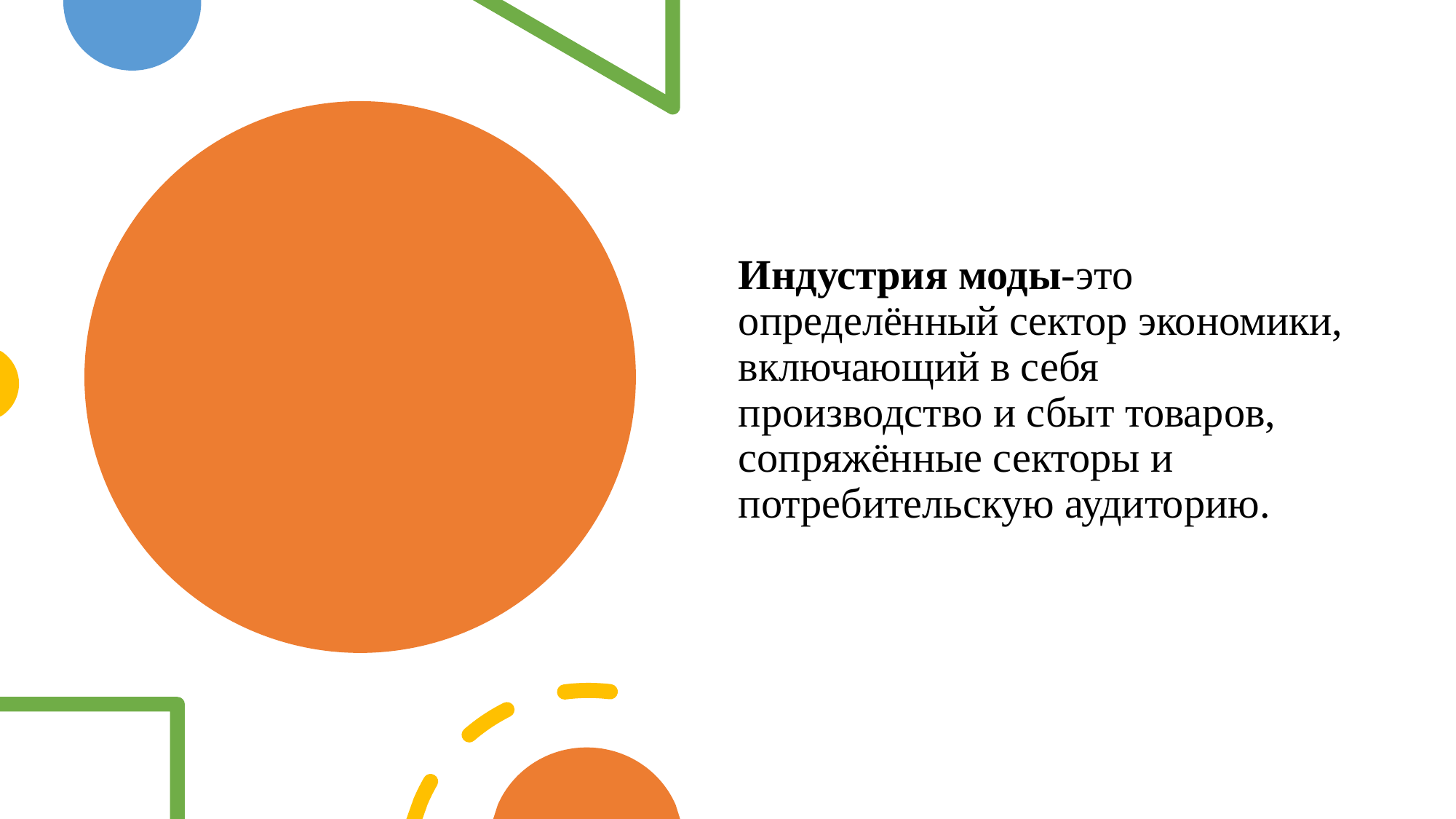

Индустрия моды-это определённый сектор экономики, включающий в себя производство и сбыт товаров, сопряжённые секторы и потребительскую аудиторию.